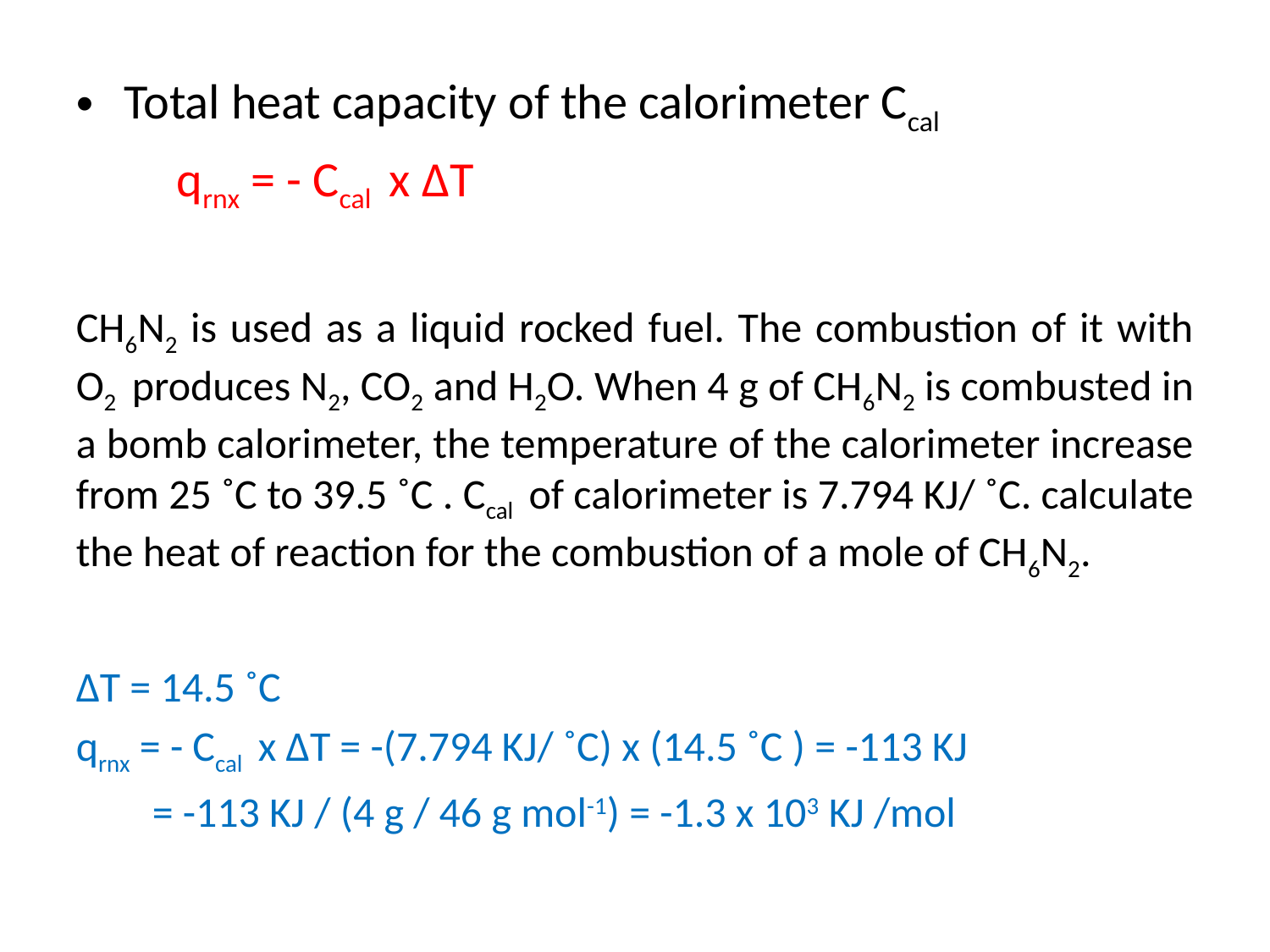

Total heat capacity of the calorimeter Ccal
         qrnx = - Ccal  x ∆T

CH6N2 is used as a liquid rocked fuel. The combustion of it with O2  produces N2, CO2 and H2O. When 4 g of CH6N2 is combusted in a bomb calorimeter, the temperature of the calorimeter increase from 25 ˚C to 39.5 ˚C . Ccal  of calorimeter is 7.794 KJ/ ˚C. calculate the heat of reaction for the combustion of a mole of CH6N2.

∆T = 14.5 ˚C
qrnx = - Ccal  x ∆T = -(7.794 KJ/ ˚C) x (14.5 ˚C ) = -113 KJ
        = -113 KJ / (4 g / 46 g mol-1) = -1.3 x 103 KJ /mol